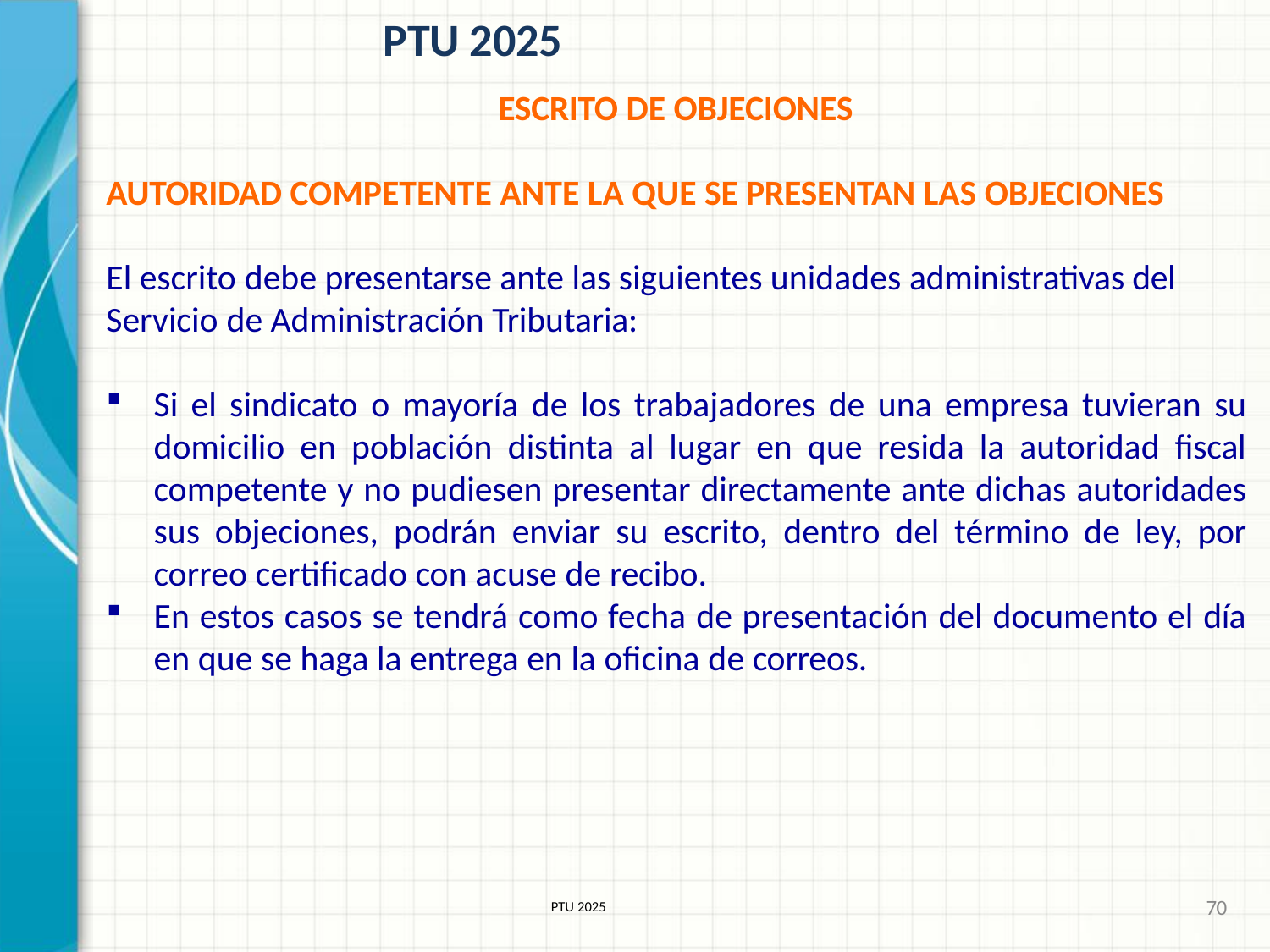

# PTU 2025
ESCRITO DE OBJECIONES
AUTORIDAD COMPETENTE ANTE LA QUE SE PRESENTAN LAS OBJECIONES
El escrito debe presentarse ante las siguientes unidades administrativas del Servicio de Administración Tributaria:
Si el sindicato o mayoría de los trabajadores de una empresa tuvieran su domicilio en población distinta al lugar en que resida la autoridad fiscal competente y no pudiesen presentar directamente ante dichas autoridades sus objeciones, podrán enviar su escrito, dentro del término de ley, por correo certificado con acuse de recibo.
En estos casos se tendrá como fecha de presentación del documento el día en que se haga la entrega en la oficina de correos.
70
PTU 2025